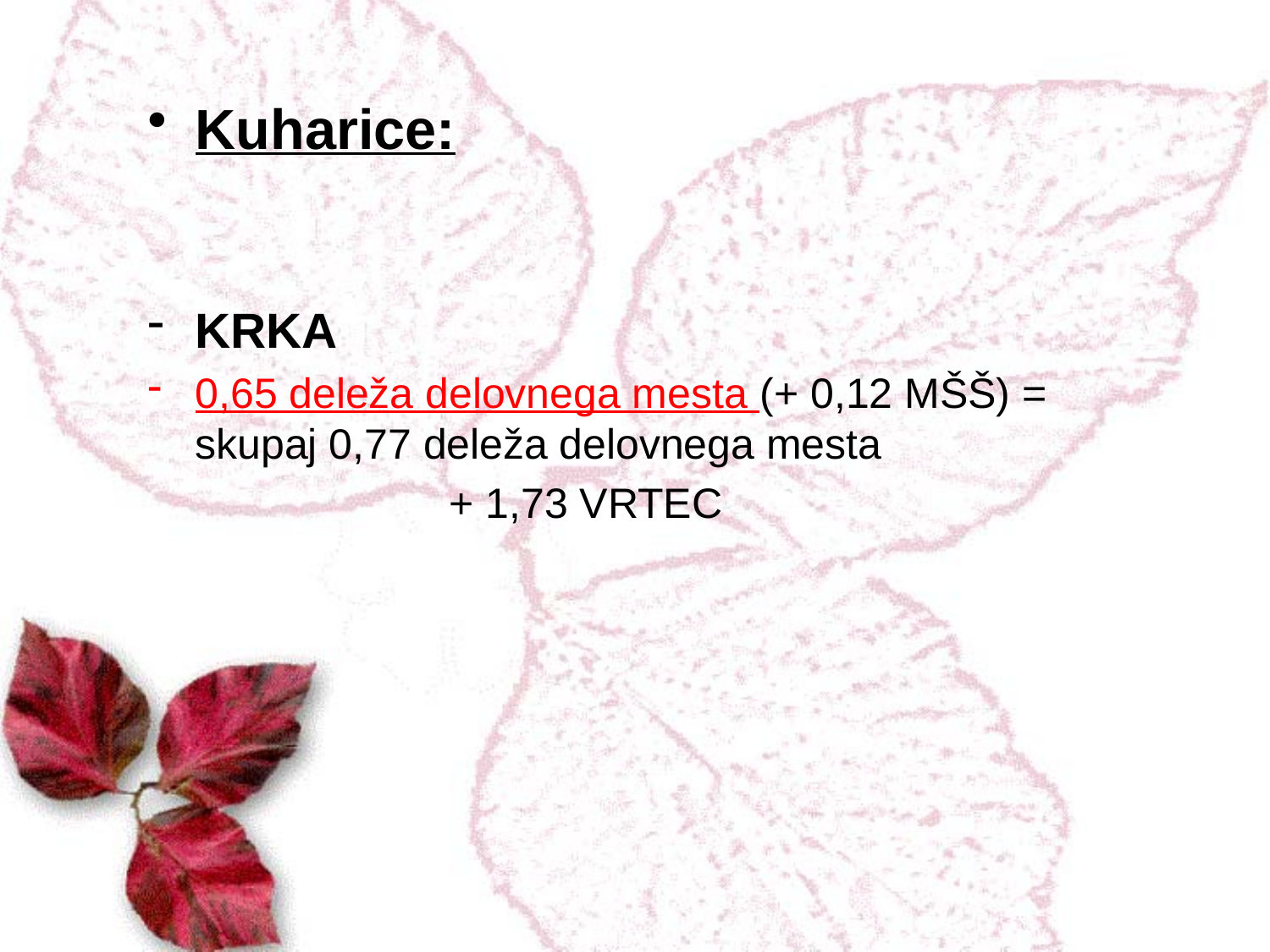

Kuharice:

KRKA
0,65 deleža delovnega mesta (+ 0,12 MŠŠ) = skupaj 0,77 deleža delovnega mesta
			+ 1,73 VRTEC